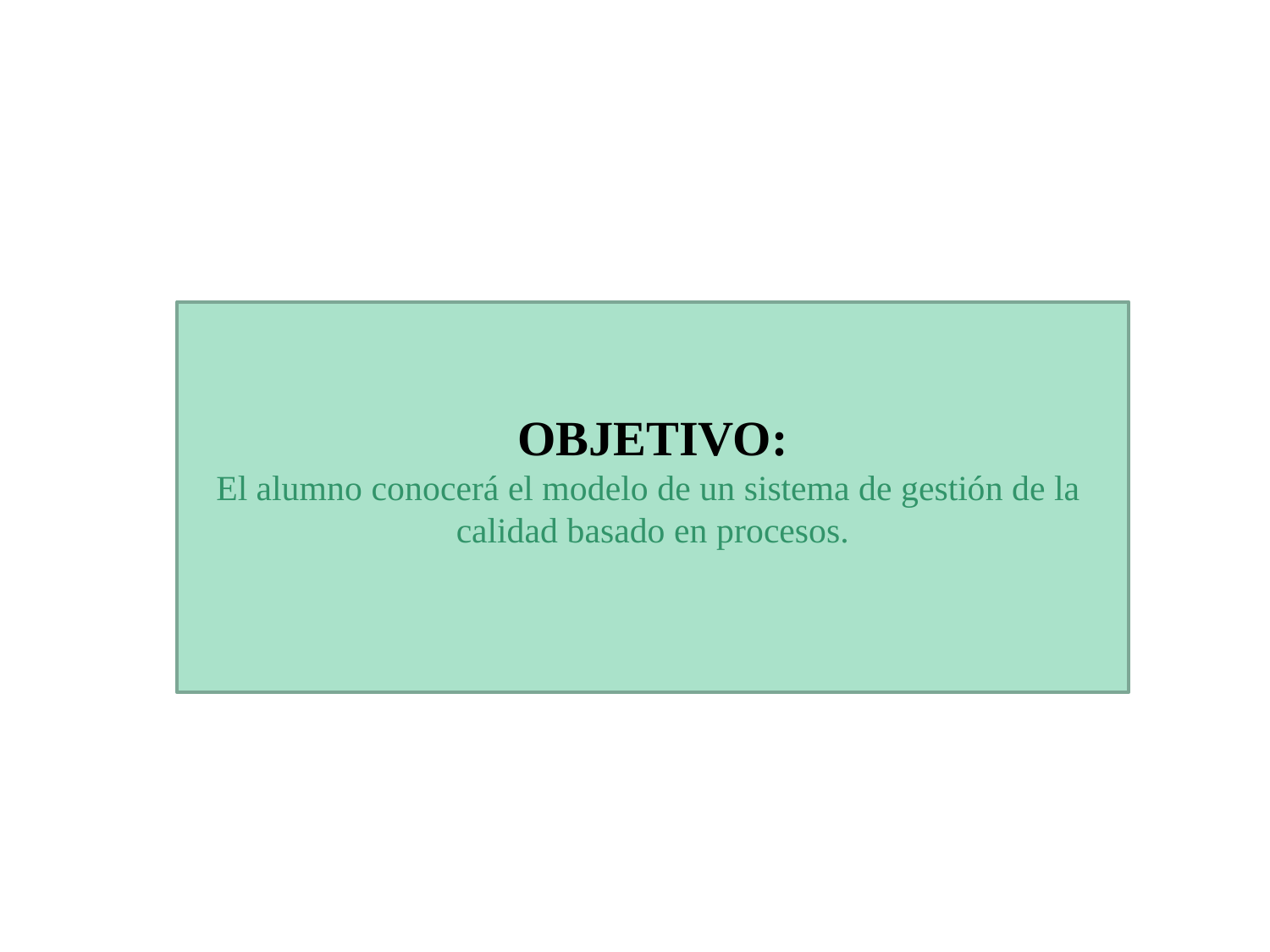

ENFOQUE BASADO EN PROCESOS
OBJETIVO:
El alumno conocerá el modelo de un sistema de gestión de la
calidad basado en procesos.